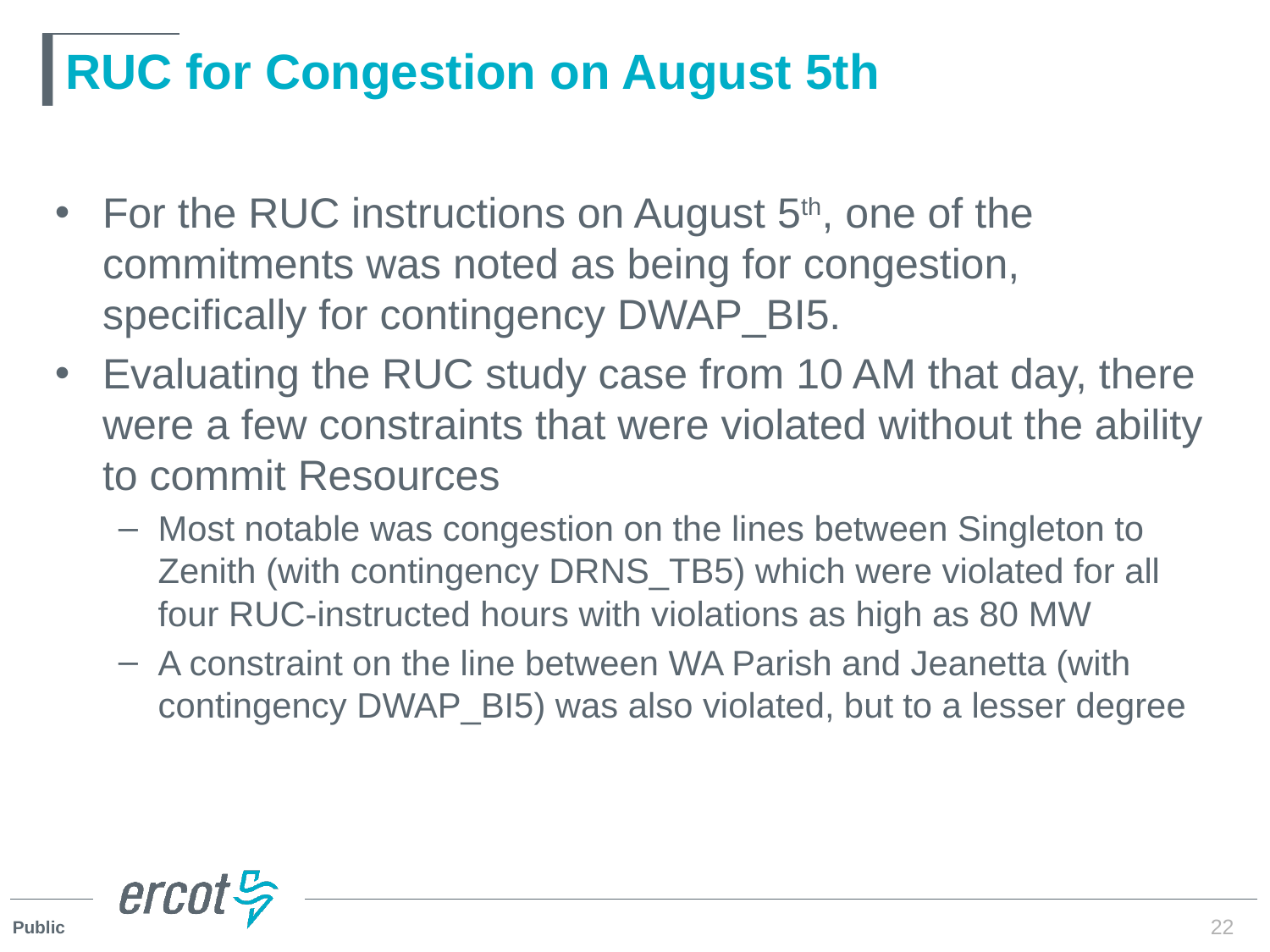

# RUC for Congestion on August 5th
For the RUC instructions on August 5th, one of the commitments was noted as being for congestion, specifically for contingency DWAP_BI5.
Evaluating the RUC study case from 10 AM that day, there were a few constraints that were violated without the ability to commit Resources
Most notable was congestion on the lines between Singleton to Zenith (with contingency DRNS_TB5) which were violated for all four RUC-instructed hours with violations as high as 80 MW
A constraint on the line between WA Parish and Jeanetta (with contingency DWAP_BI5) was also violated, but to a lesser degree
22